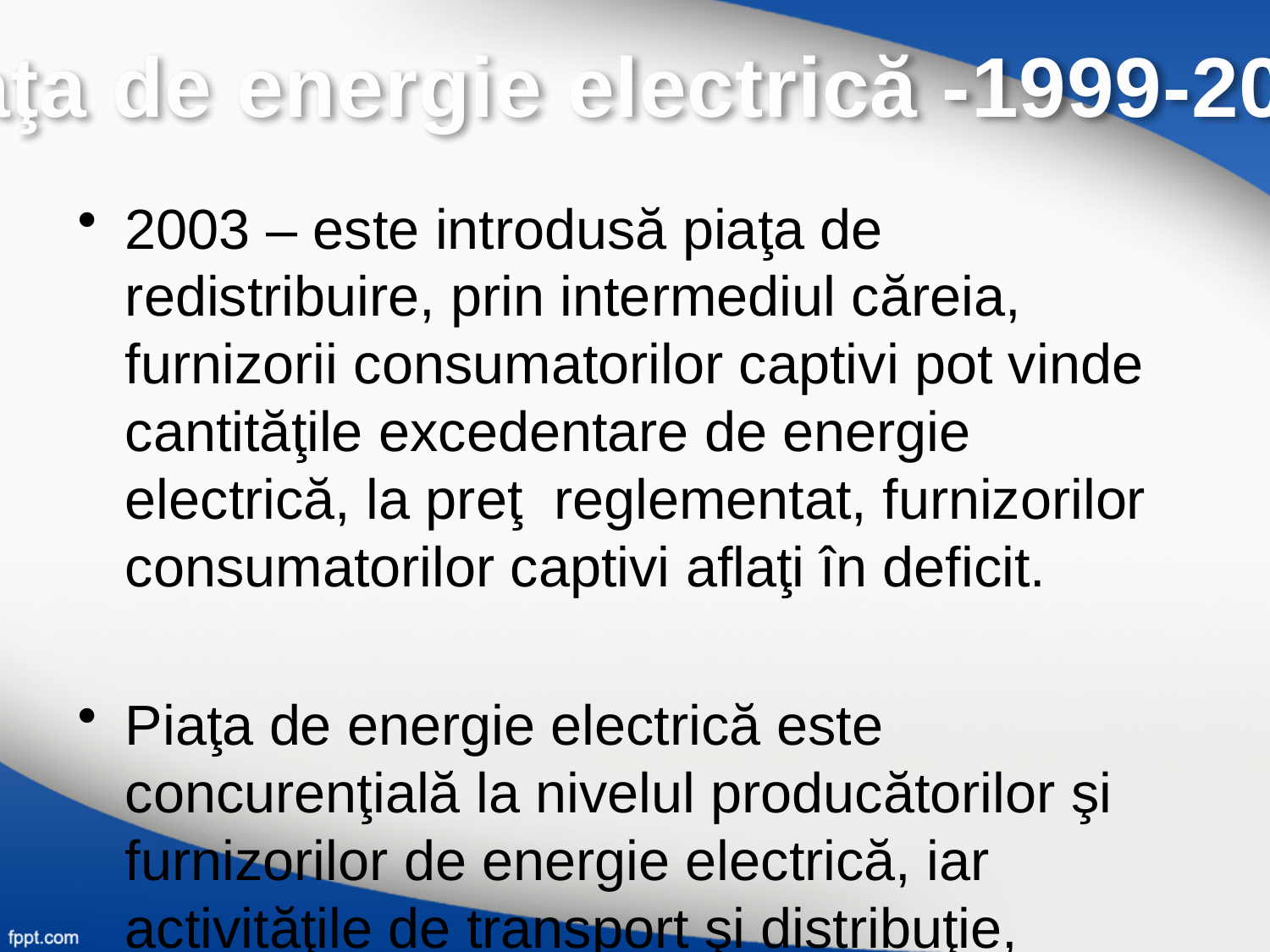

Piaţa de energie electrică -1999-2005
2003 – este introdusă piaţa de redistribuire, prin intermediul căreia, furnizorii consumatorilor captivi pot vinde cantităţile excedentare de energie electrică, la preţ  reglementat, furnizorilor consumatorilor captivi aflaţi în deficit.

Piaţa de energie electrică este concurenţială la nivelul producătorilor şi furnizorilor de energie electrică, iar activităţile de transport şi distribuţie, considerate ca monopol natural, sunt în totalitate reglementate.